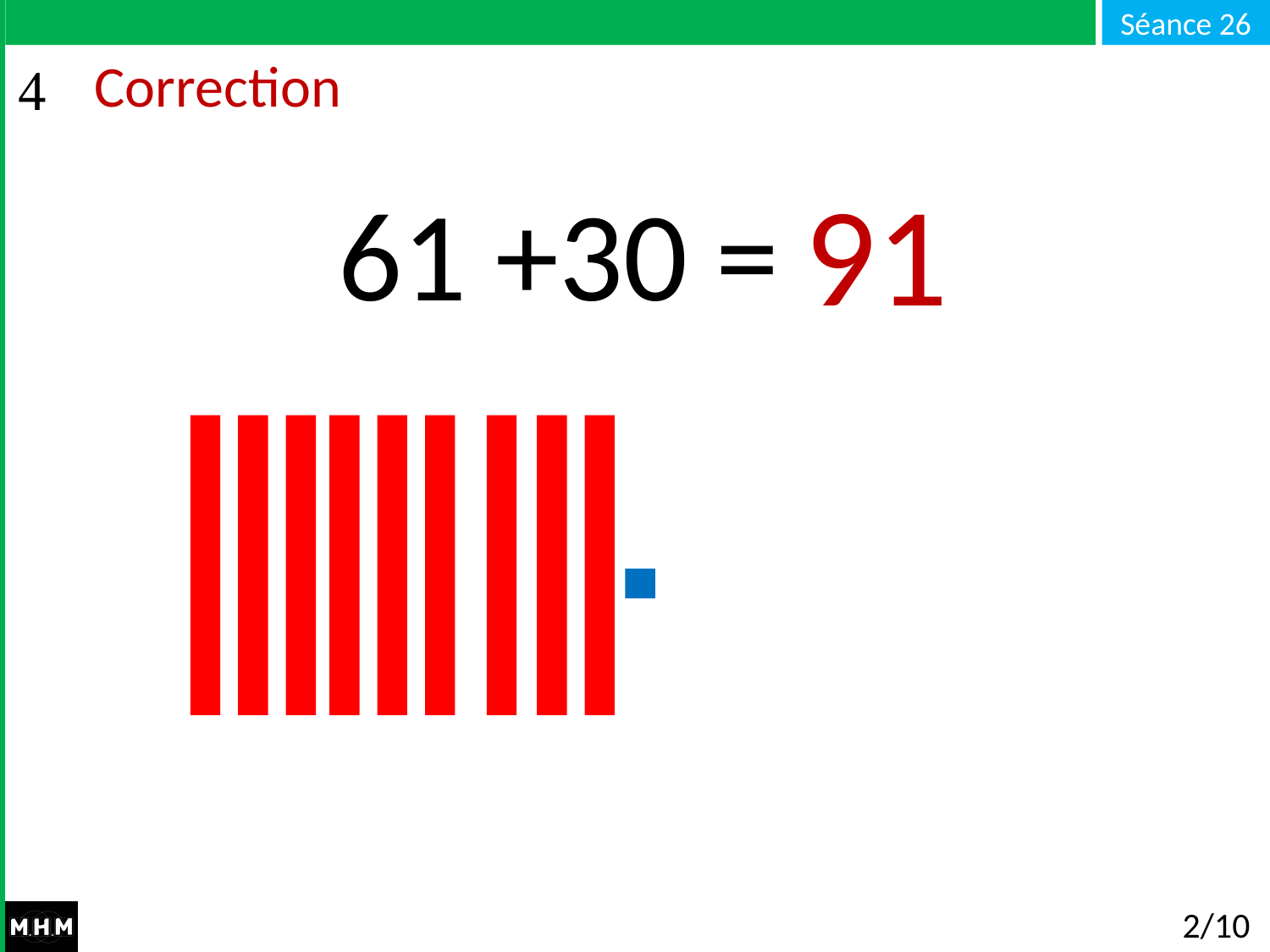

# Correction
91
61 +30 = …

2/10